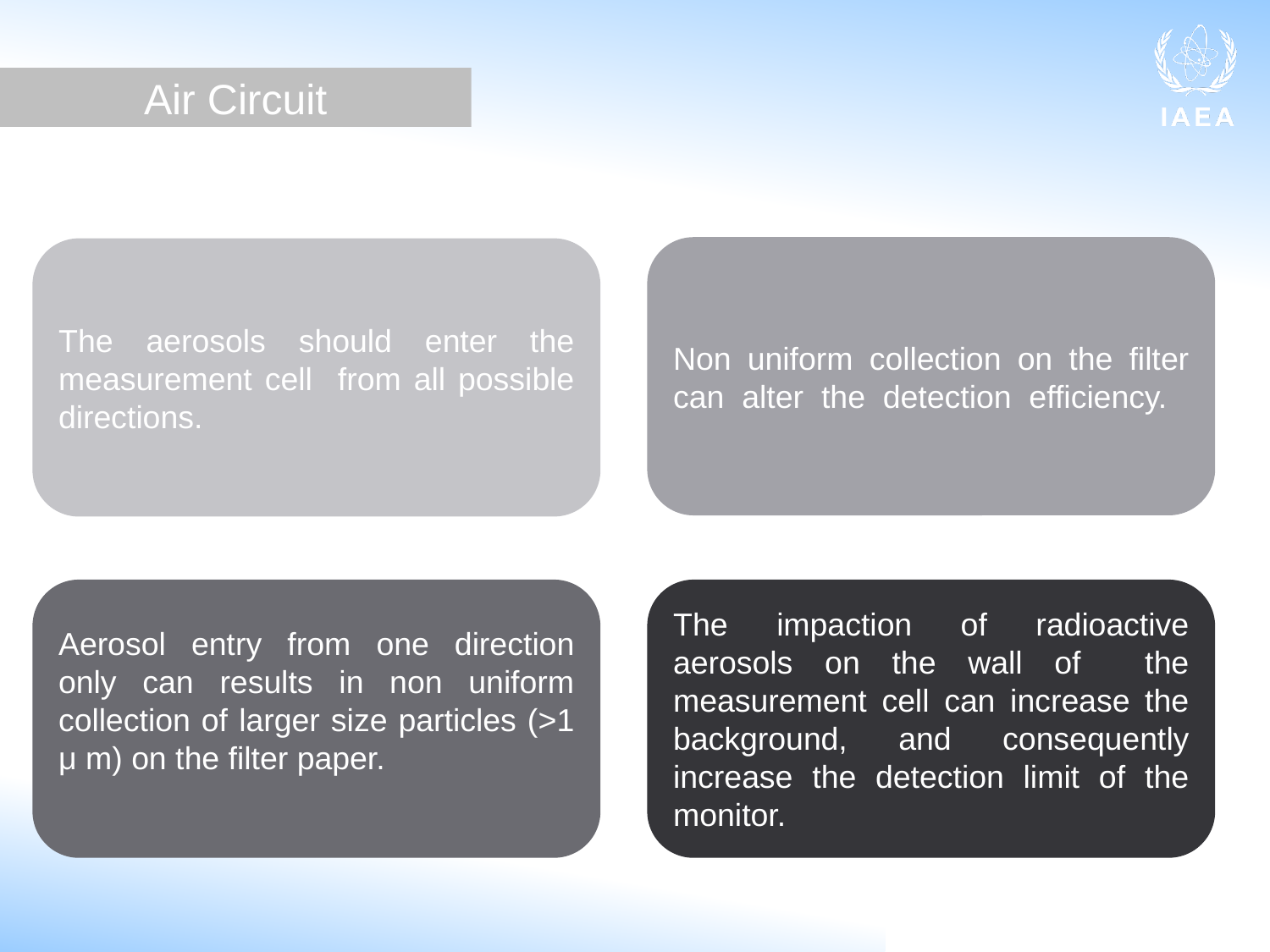

Air Circuit

Non uniform collection on the filter can  alter  the  detection  efficiency.

The aerosols should enter the measurement cell  from all possible directions.

The impaction of radioactive aerosols on the wall of  the measurement cell can increase the background, and consequently increase the detection limit of the monitor.

Aerosol entry from one direction only can results in non uniform collection of larger size particles (>1 μ m) on the filter paper.